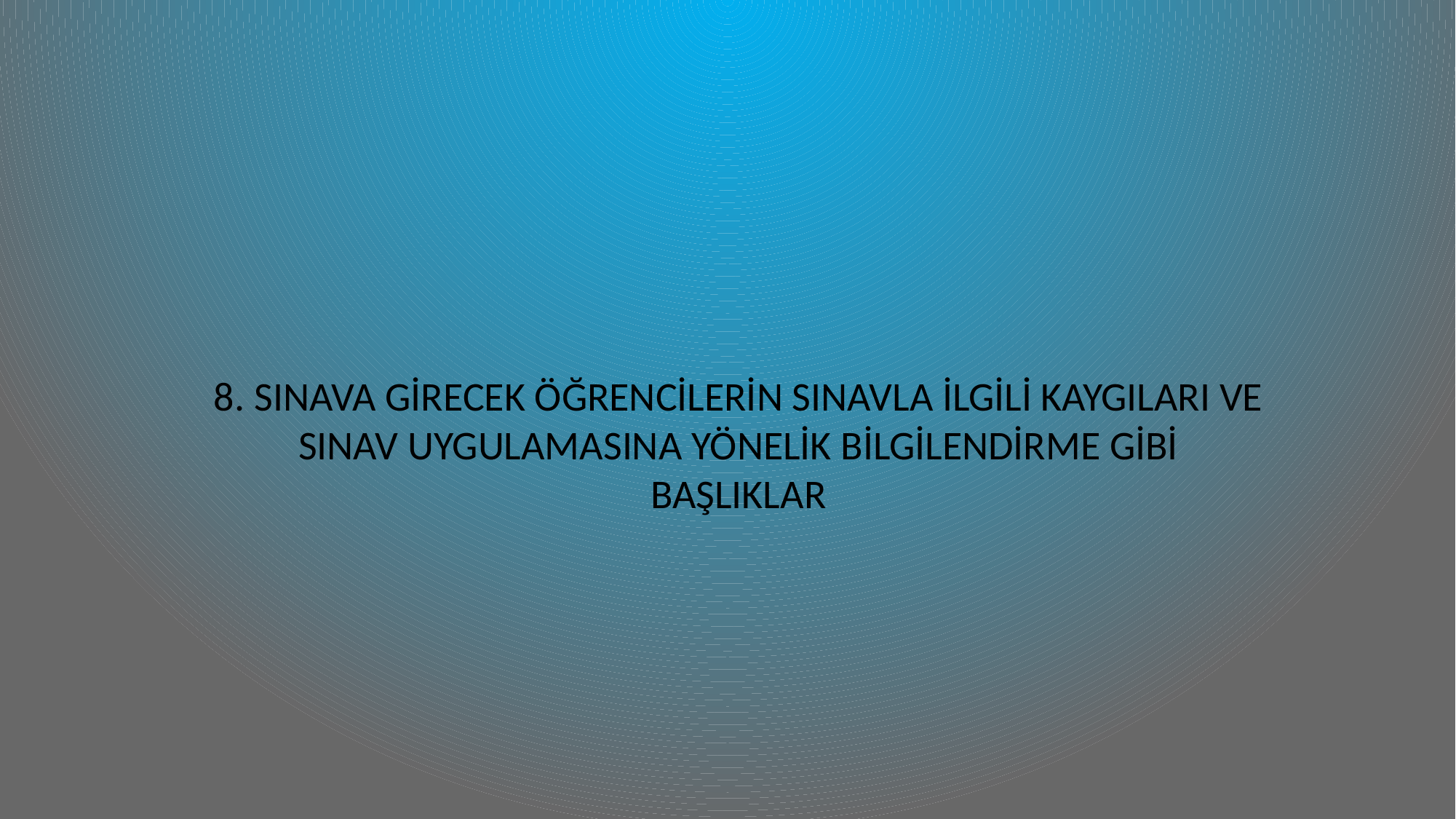

# 8. SINAVA GİRECEK ÖĞRENCİLERİN SINAVLA İLGİLİ KAYGILARI VE SINAV UYGULAMASINA YÖNELİK BİLGİLENDİRME GİBİ BAŞLIKLAR